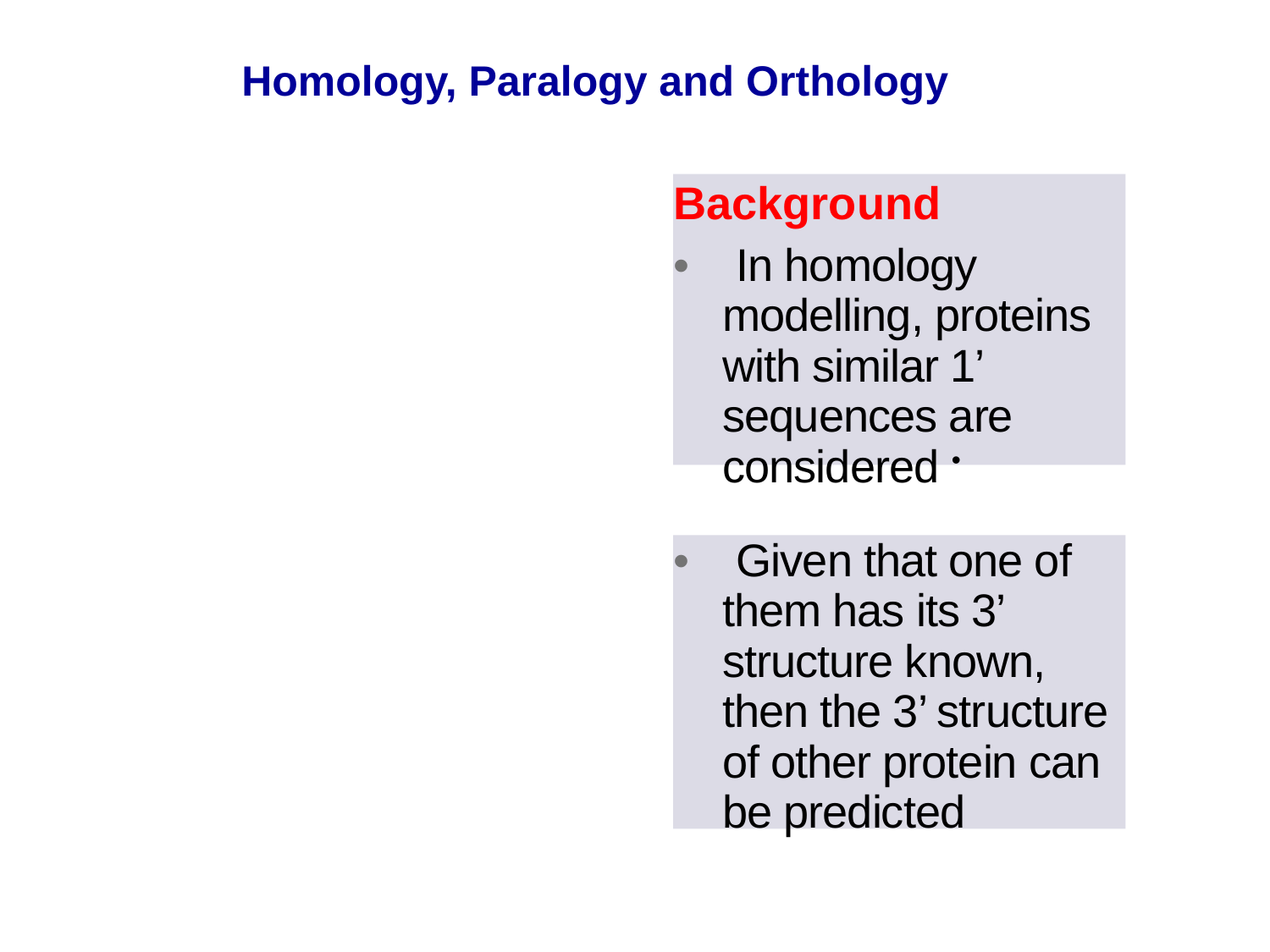

Homology, Paralogy and Orthology
Background
•    In homology modelling, proteins with similar 1’ sequences are considered •
•    Given that one of them has its 3’ structure known, then the 3’ structure of other protein can be predicted